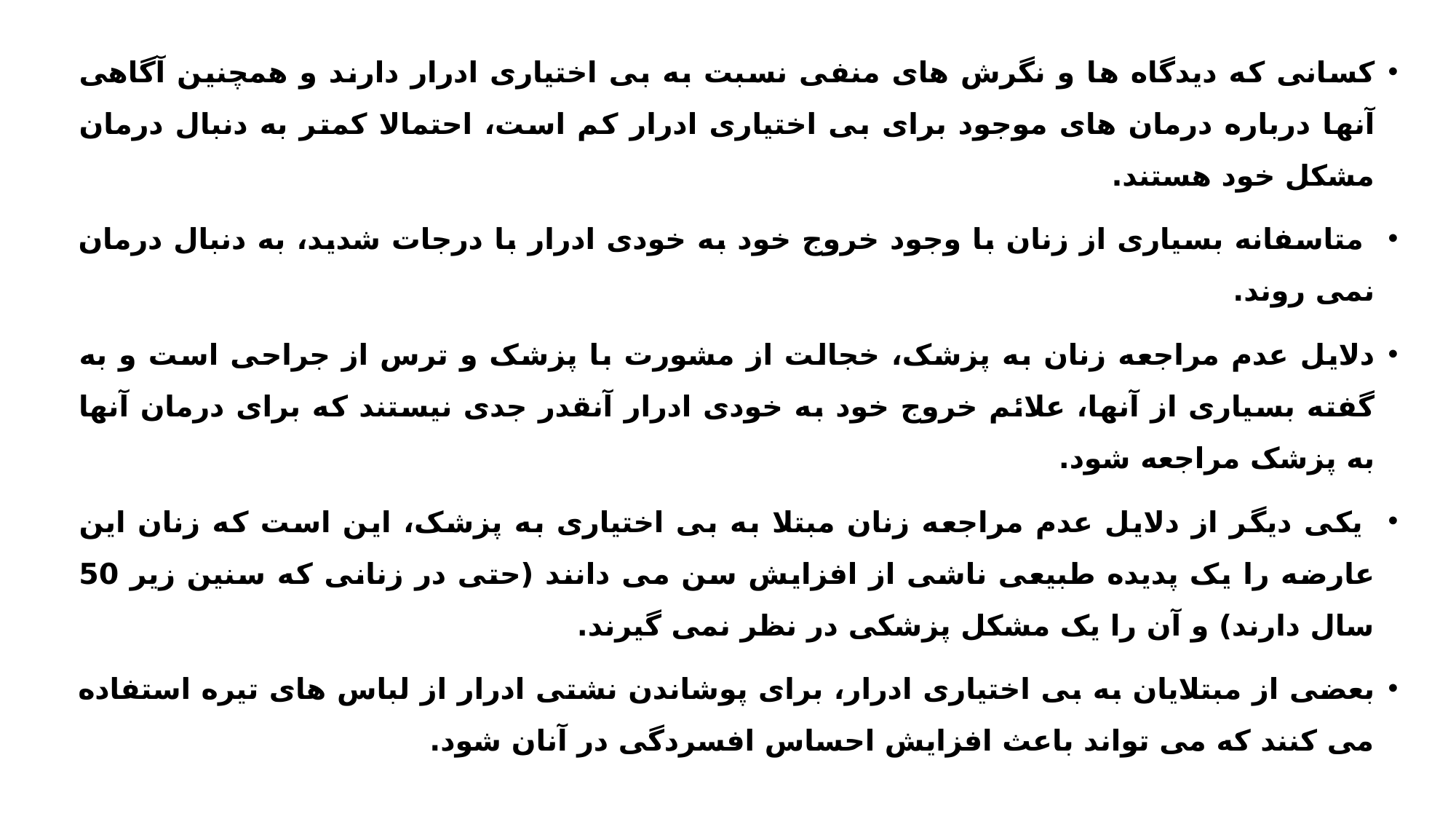

کسانی که دیدگاه ها و نگرش های منفی نسبت به بی اختیاری ادرار دارند و همچنین آگاهی آنها درباره درمان های موجود برای بی اختیاری ادرار کم است، احتمالا کمتر به دنبال درمان مشکل خود هستند.
 متاسفانه بسیاری از زنان با وجود خروج خود به خودی ادرار با درجات شدید، به دنبال درمان نمی روند.
دلایل عدم مراجعه زنان به پزشک، خجالت از مشورت با پزشک و ترس از جراحی است و به گفته بسیاری از آنها، علائم خروج خود به خودی ادرار آنقدر جدی نیستند که برای درمان آنها به پزشک مراجعه شود.
 یکی دیگر از دلایل عدم مراجعه زنان مبتلا به بی اختیاری به پزشک، این است که زنان این عارضه را یک پدیده طبیعی ناشی از افزایش سن می دانند (حتی در زنانی که سنین زیر 50 سال دارند) و آن را یک مشکل پزشکی در نظر نمی گیرند.
بعضی از مبتلایان به بی اختیاری ادرار، برای پوشاندن نشتی ادرار از لباس های تیره استفاده می کنند که می تواند باعث افزایش احساس افسردگی در آنان شود.